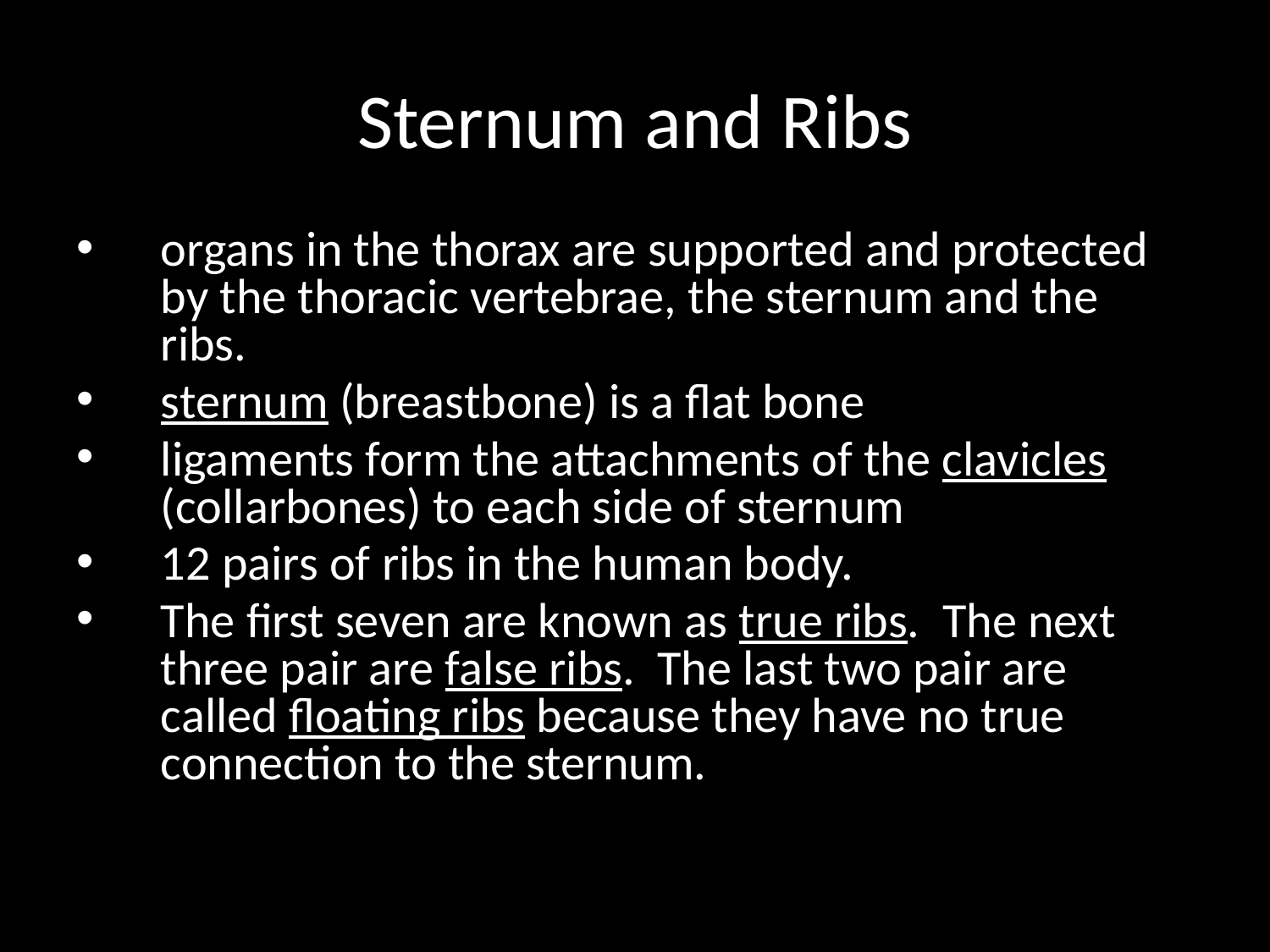

# Sternum and Ribs
organs in the thorax are supported and protected by the thoracic vertebrae, the sternum and the ribs.
sternum (breastbone) is a flat bone
ligaments form the attachments of the clavicles (collarbones) to each side of sternum
12 pairs of ribs in the human body.
The first seven are known as true ribs.  The next three pair are false ribs.  The last two pair are called floating ribs because they have no true connection to the sternum.